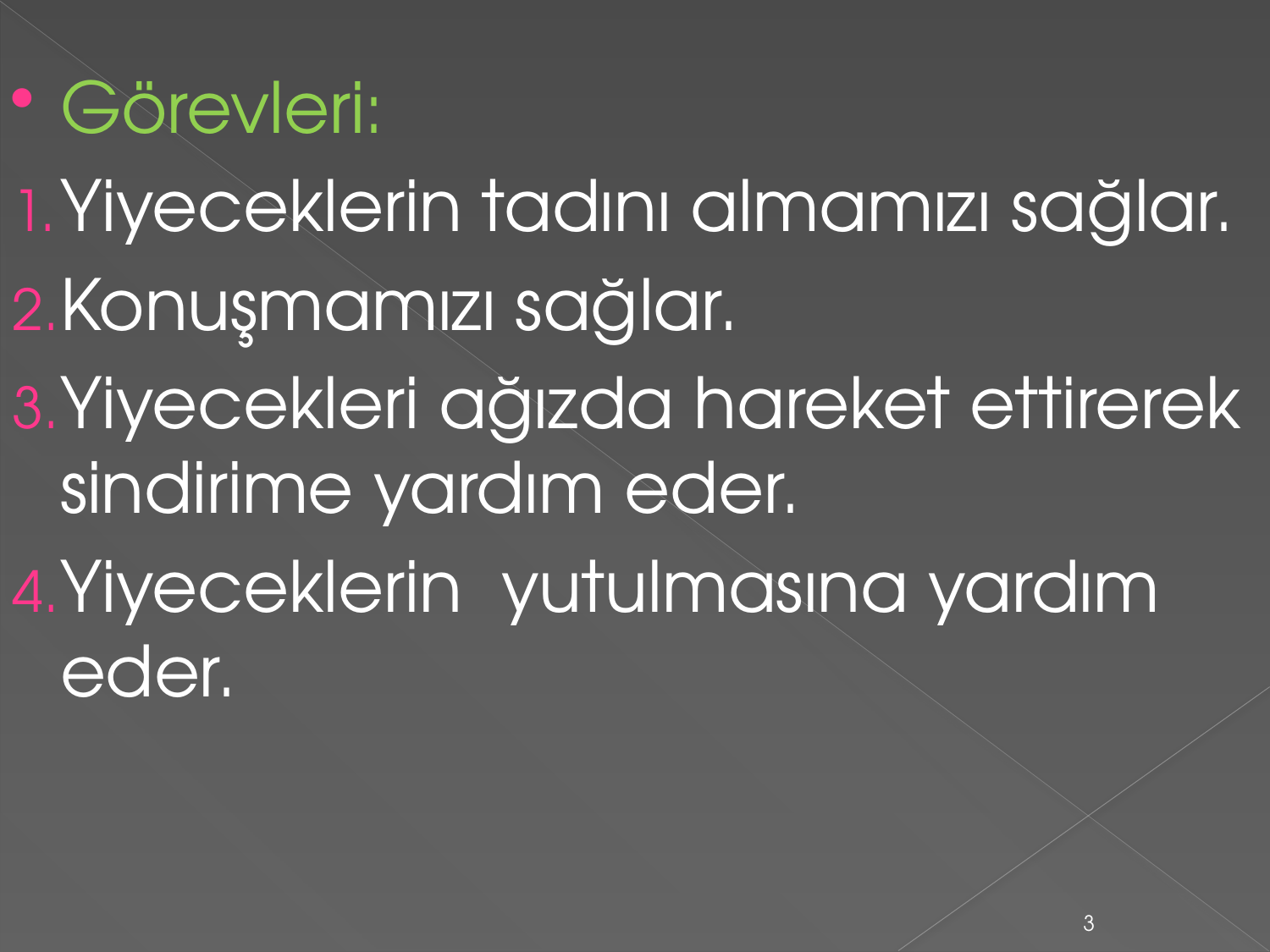

Görevleri:
Yiyeceklerin tadını almamızı sağlar.
Konuşmamızı sağlar.
Yiyecekleri ağızda hareket ettirerek sindirime yardım eder.
Yiyeceklerin  yutulmasına yardım eder.

3